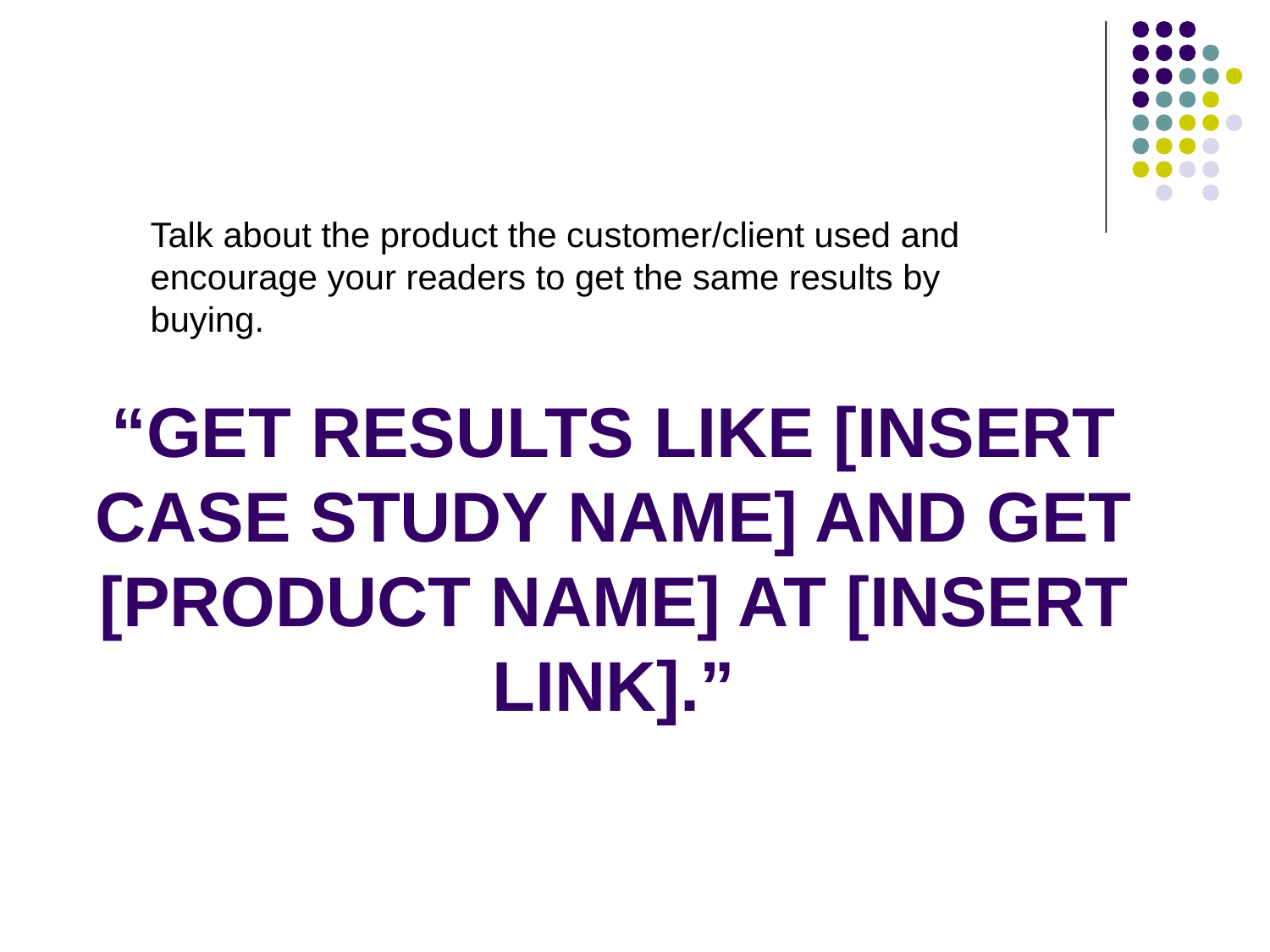

Talk about the product the customer/client used and encourage your readers to get the same results by buying.
# “Get results like [insert case study name] and get [product name] at [insert link].”